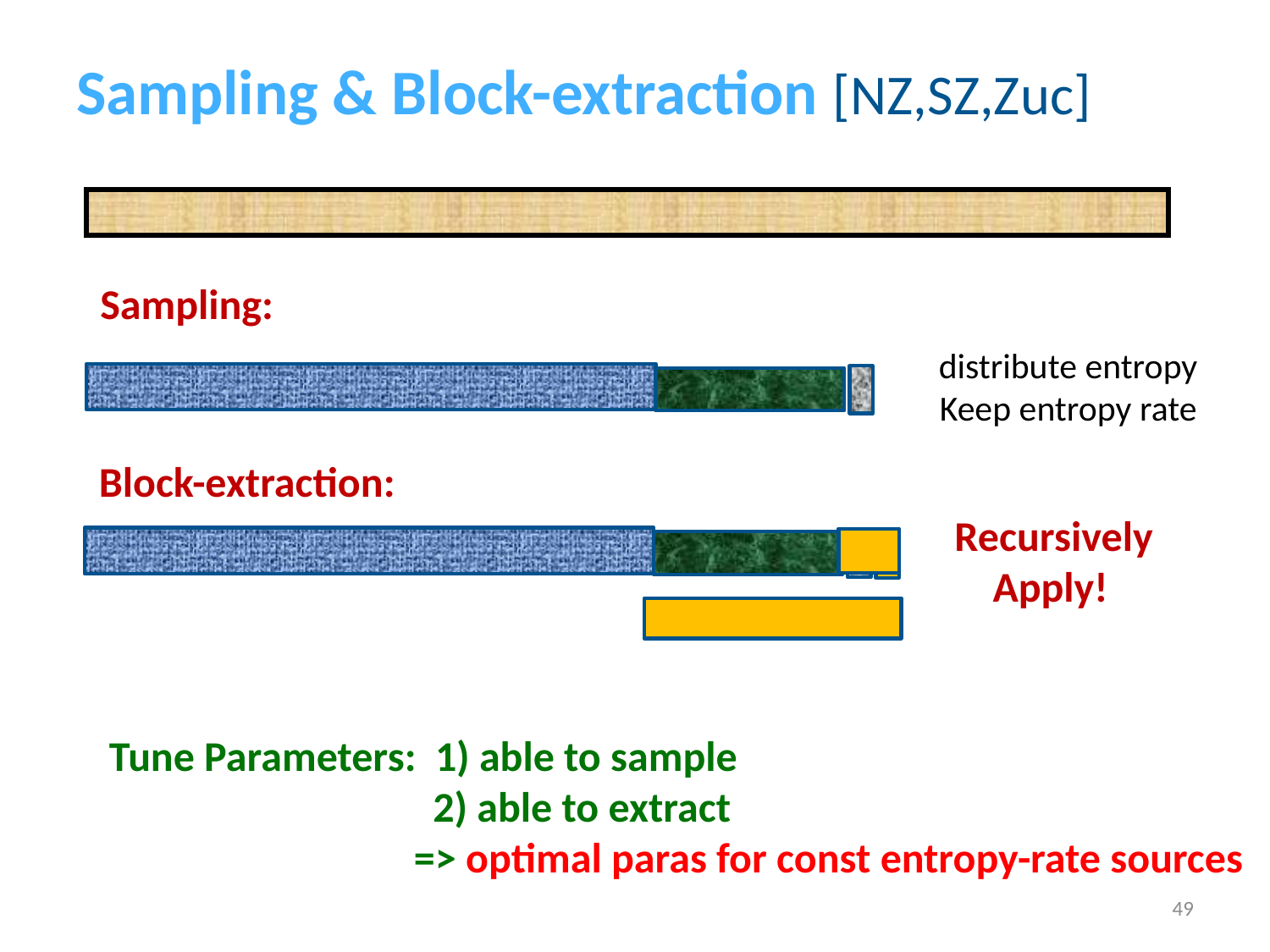

# Sampling & Block-extraction [NZ,SZ,Zuc]

Sampling:
distribute entropy
Keep entropy rate

Block-extraction:
Recursively
Apply!

Tune Parameters:  1) able to sample
                                  2) able to extract
                                => optimal paras for const entropy-rate sources
49